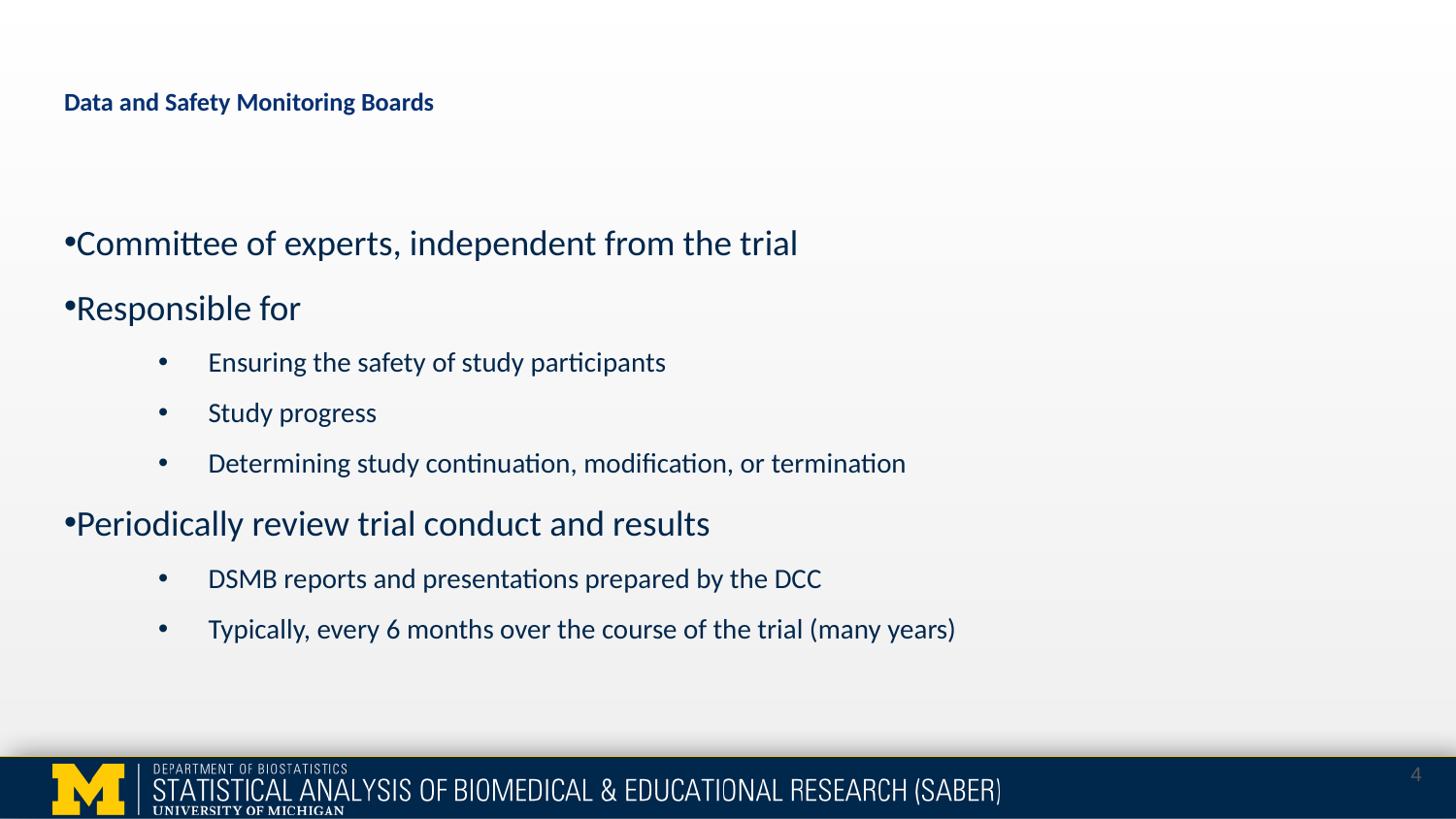

# Data and Safety Monitoring Boards
Committee of experts, independent from the trial
Responsible for
Ensuring the safety of study participants
Study progress
Determining study continuation, modification, or termination
Periodically review trial conduct and results
DSMB reports and presentations prepared by the DCC
Typically, every 6 months over the course of the trial (many years)

4